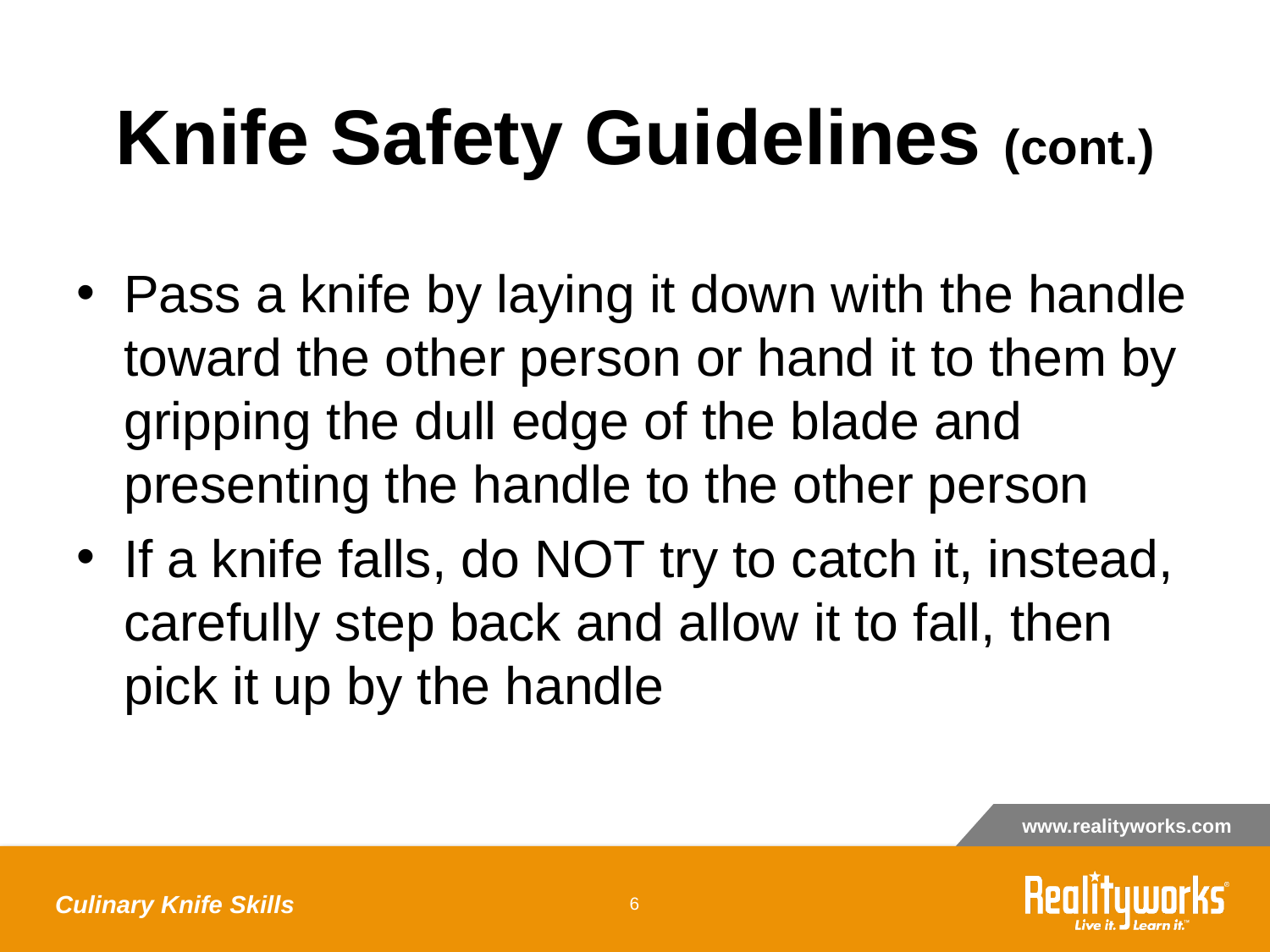

# Knife Safety Guidelines (cont.)
Pass a knife by laying it down with the handle toward the other person or hand it to them by gripping the dull edge of the blade and presenting the handle to the other person
If a knife falls, do NOT try to catch it, instead, carefully step back and allow it to fall, then pick it up by the handle

Culinary Knife Skills
6